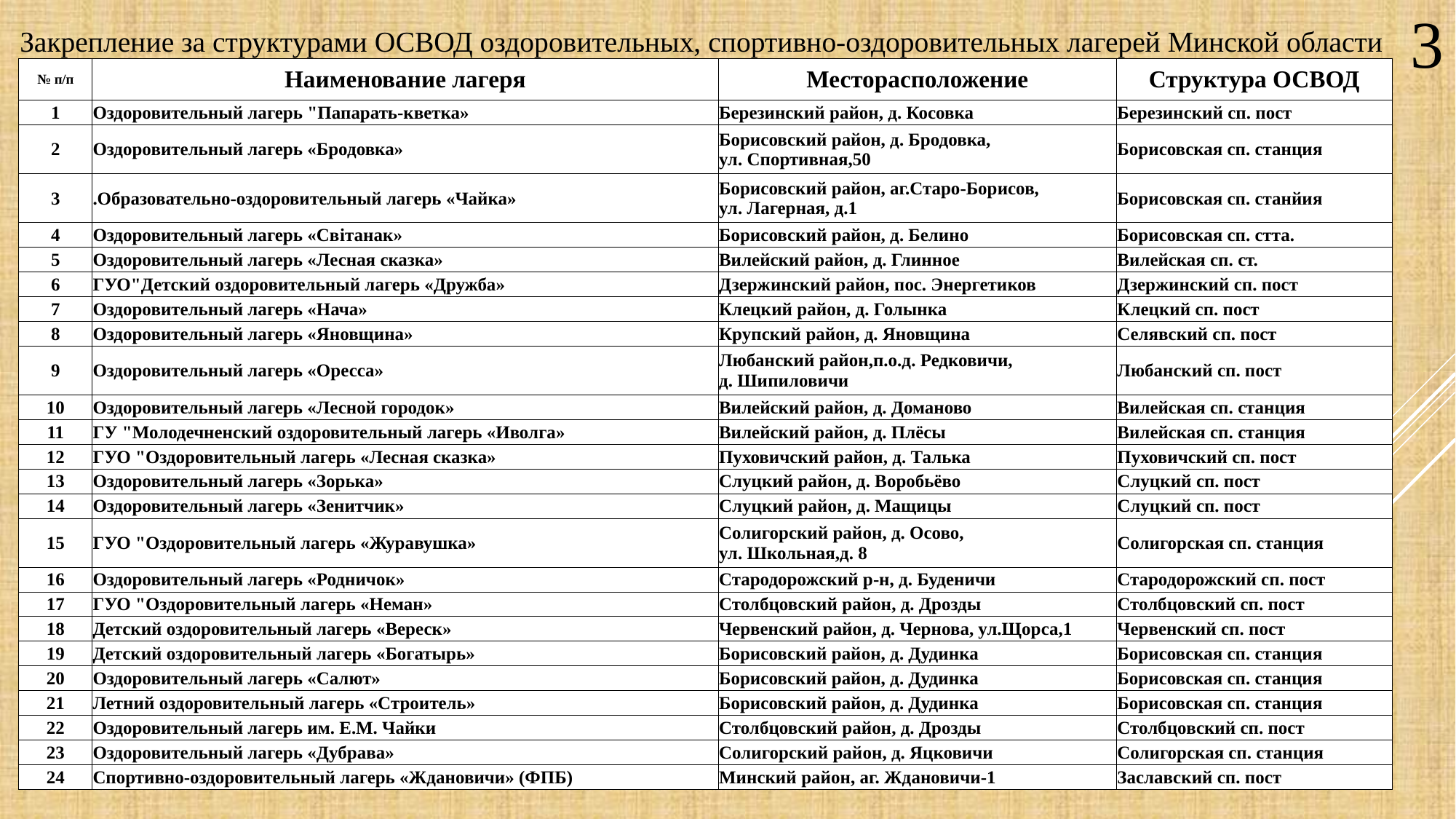

3
| Закрепление за структурами ОСВОД оздоровительных, спортивно-оздоровительных лагерей Минской области |  |  |  |
| --- | --- | --- | --- |
| № п/п | Наименование лагеря | Месторасположение | Структура ОСВОД |
| 1 | Оздоровительный лагерь "Папарать-кветка» | Березинский район, д. Косовка | Березинский сп. пост |
| 2 | Оздоровительный лагерь «Бродовка» | Борисовский район, д. Бродовка, ул. Спортивная,50 | Борисовская сп. станция |
| 3 | .Образовательно-оздоровительный лагерь «Чайка» | Борисовский район, аг.Старо-Борисов, ул. Лагерная, д.1 | Борисовская сп. станйия |
| 4 | Оздоровительный лагерь «Свiтанак» | Борисовский район, д. Белино | Борисовская сп. стта. |
| 5 | Оздоровительный лагерь «Лесная сказка» | Вилейский район, д. Глинное | Вилейская сп. ст. |
| 6 | ГУО"Детский оздоровительный лагерь «Дружба» | Дзержинский район, пос. Энергетиков | Дзержинский сп. пост |
| 7 | Оздоровительный лагерь «Нача» | Клецкий район, д. Голынка | Клецкий сп. пост |
| 8 | Оздоровительный лагерь «Яновщина» | Крупский район, д. Яновщина | Селявский сп. пост |
| 9 | Оздоровительный лагерь «Оресса» | Любанский район,п.о.д. Редковичи, д. Шипиловичи | Любанский сп. пост |
| 10 | Оздоровительный лагерь «Лесной городок» | Вилейский район, д. Доманово | Вилейская сп. станция |
| 11 | ГУ "Молодечненский оздоровительный лагерь «Иволга» | Вилейский район, д. Плёсы | Вилейская сп. станция |
| 12 | ГУО "Оздоровительный лагерь «Лесная сказка» | Пуховичский район, д. Талька | Пуховичский сп. пост |
| 13 | Оздоровительный лагерь «Зорька» | Слуцкий район, д. Воробьёво | Слуцкий сп. пост |
| 14 | Оздоровительный лагерь «Зенитчик» | Слуцкий район, д. Мащицы | Слуцкий сп. пост |
| 15 | ГУО "Оздоровительный лагерь «Журавушка» | Солигорский район, д. Осово, ул. Школьная,д. 8 | Солигорская сп. станция |
| 16 | Оздоровительный лагерь «Родничок» | Стародорожский р-н, д. Буденичи | Стародорожский сп. пост |
| 17 | ГУО "Оздоровительный лагерь «Неман» | Столбцовский район, д. Дрозды | Столбцовский сп. пост |
| 18 | Детский оздоровительный лагерь «Вереск» | Червенский район, д. Чернова, ул.Щорса,1 | Червенский сп. пост |
| 19 | Детский оздоровительный лагерь «Богатырь» | Борисовский район, д. Дудинка | Борисовская сп. станция |
| 20 | Оздоровительный лагерь «Салют» | Борисовский район, д. Дудинка | Борисовская сп. станция |
| 21 | Летний оздоровительный лагерь «Строитель» | Борисовский район, д. Дудинка | Борисовская сп. станция |
| 22 | Оздоровительный лагерь им. Е.М. Чайки | Столбцовский район, д. Дрозды | Столбцовский сп. пост |
| 23 | Оздоровительный лагерь «Дубрава» | Солигорский район, д. Яцковичи | Солигорская сп. станция |
| 24 | Спортивно-оздоровительный лагерь «Ждановичи» (ФПБ) | Минский район, аг. Ждановичи-1 | Заславский сп. пост |